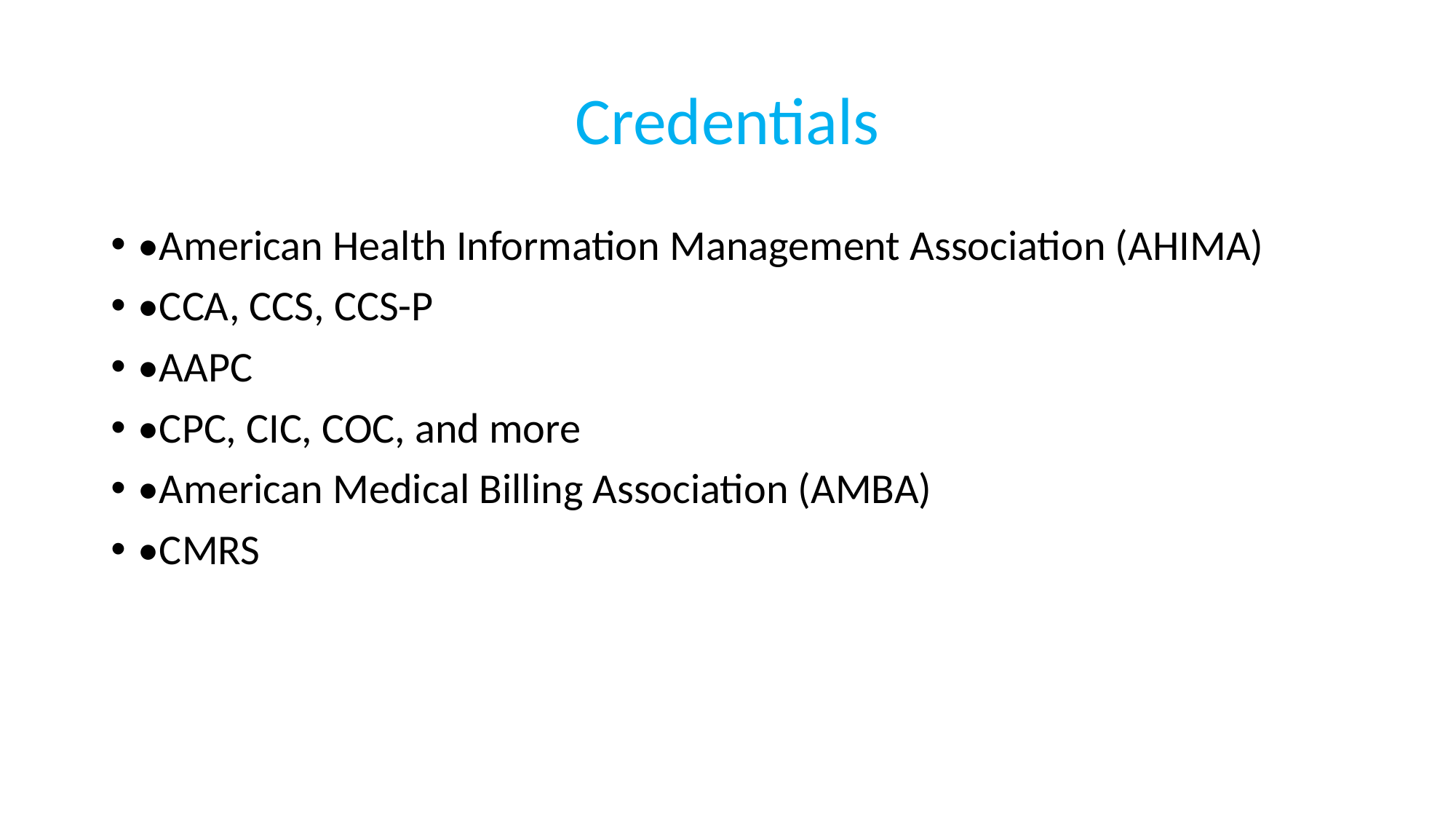

# Credentials
•American Health Information Management Association (AHIMA)
•CCA, CCS, CCS-P
•AAPC
•CPC, CIC, COC, and more
•American Medical Billing Association (AMBA)
•CMRS